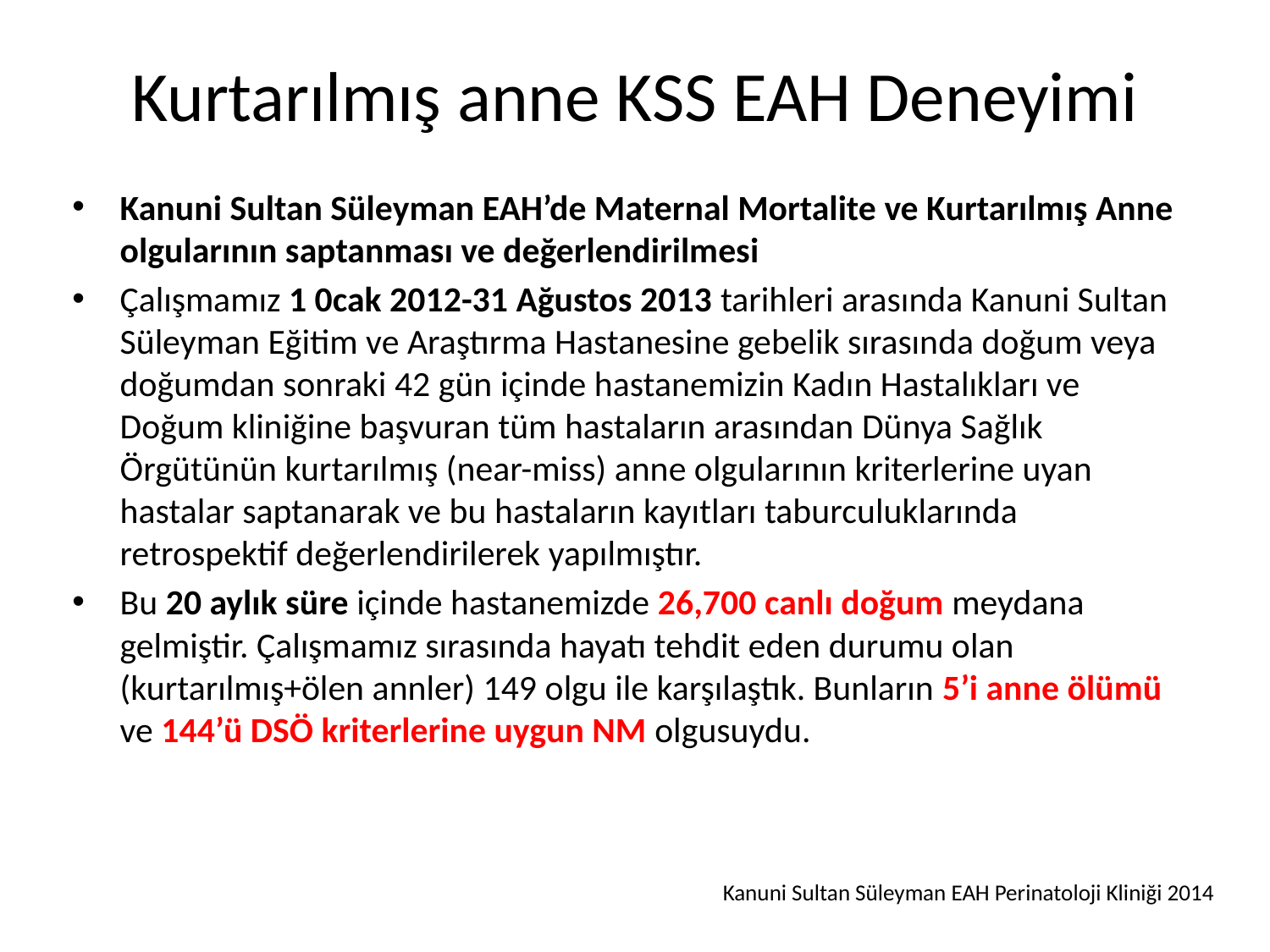

# Kurtarılmış anne KSS EAH Deneyimi
Kanuni Sultan Süleyman EAH’de Maternal Mortalite ve Kurtarılmış Anne olgularının saptanması ve değerlendirilmesi
Çalışmamız 1 0cak 2012-31 Ağustos 2013 tarihleri arasında Kanuni Sultan Süleyman Eğitim ve Araştırma Hastanesine gebelik sırasında doğum veya doğumdan sonraki 42 gün içinde hastanemizin Kadın Hastalıkları ve Doğum kliniğine başvuran tüm hastaların arasından Dünya Sağlık Örgütünün kurtarılmış (near-miss) anne olgularının kriterlerine uyan hastalar saptanarak ve bu hastaların kayıtları taburculuklarında retrospektif değerlendirilerek yapılmıştır.
Bu 20 aylık süre içinde hastanemizde 26,700 canlı doğum meydana gelmiştir. Çalışmamız sırasında hayatı tehdit eden durumu olan (kurtarılmış+ölen annler) 149 olgu ile karşılaştık. Bunların 5’i anne ölümü ve 144’ü DSÖ kriterlerine uygun NM olgusuydu.

		Kanuni Sultan Süleyman EAH Perinatoloji Kliniği 2014